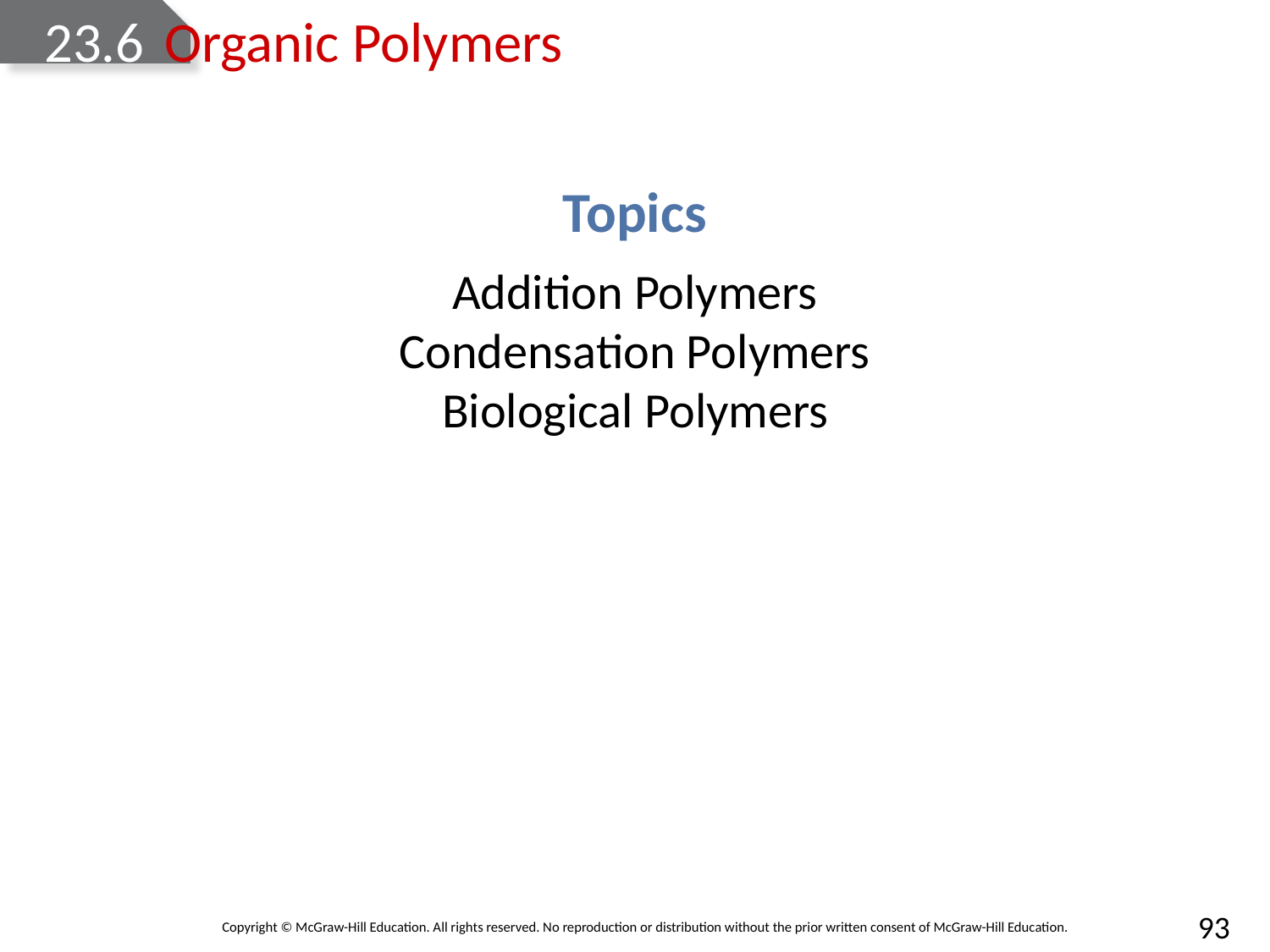

# 23.6	Organic Polymers
Topics
Addition Polymers
Condensation Polymers
Biological Polymers